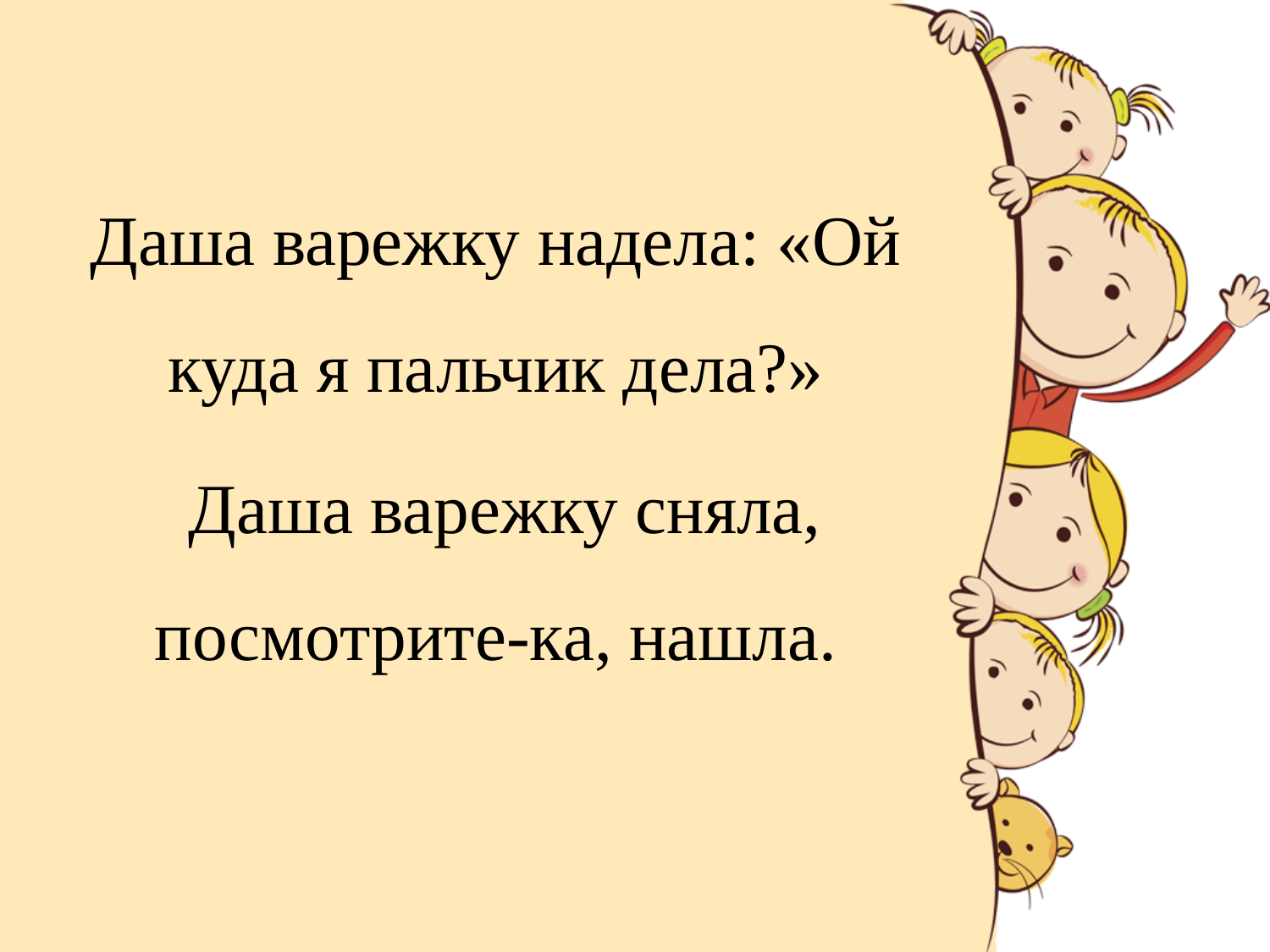

Даша варежку надела: «Ой куда я пальчик дела?»
 Даша варежку сняла, посмотрите-ка, нашла.